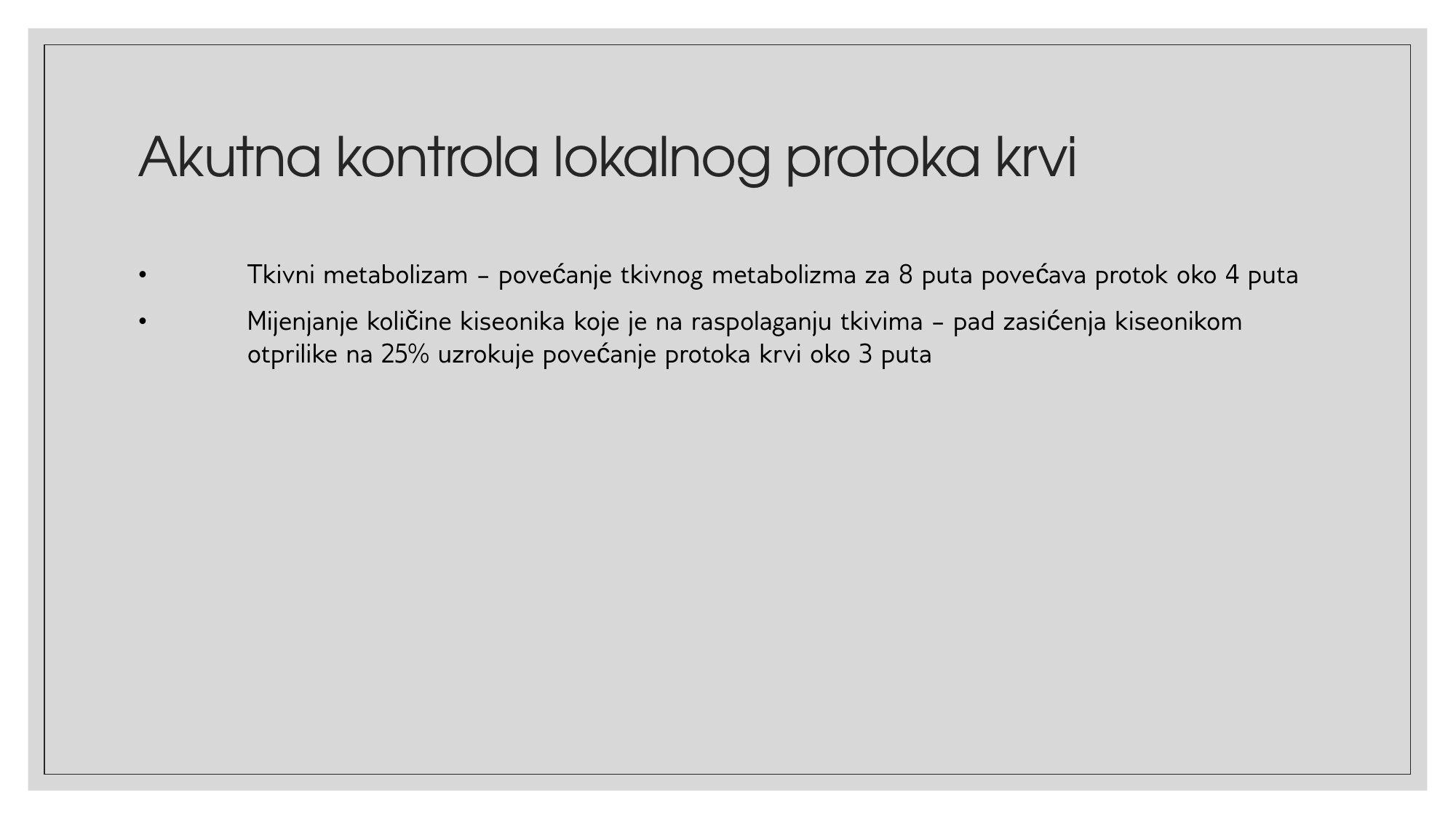

# Akutna kontrola lokalnog protoka krvi
•	Tkivni metabolizam – povećanje tkivnog metabolizma za 8 puta povećava protok oko 4 puta
•	Mijenjanje količine kiseonika koje je na raspolaganju tkivima – pad zasićenja kiseonikom 	otprilike na 25% uzrokuje povećanje protoka krvi oko 3 puta